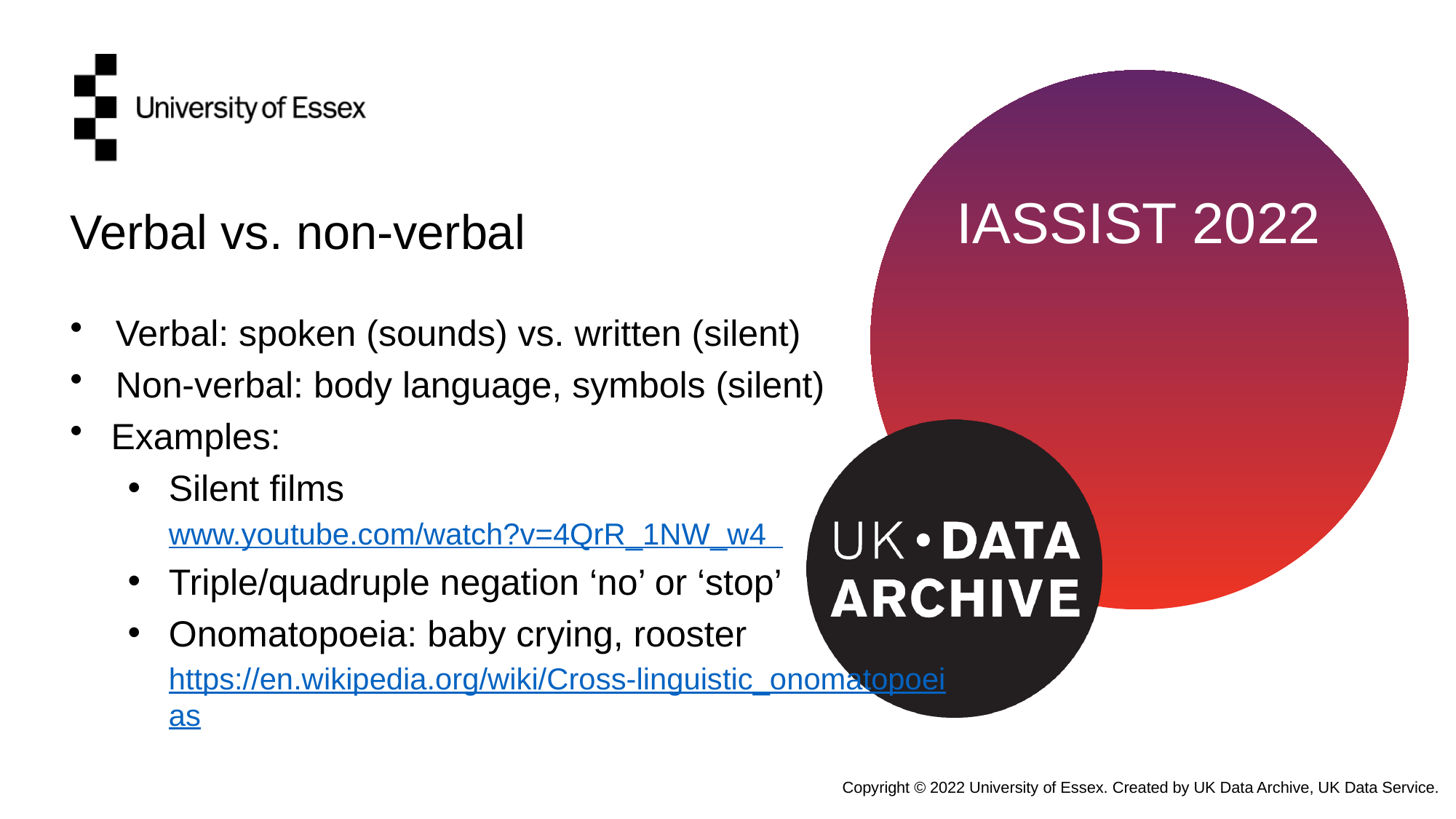

Verbal vs. non-verbal

Verbal: spoken (sounds) vs. written (silent)
Non-verbal: body language, symbols (silent)
Examples:
Silent films
www.youtube.com/watch?v=4QrR_1NW_w4
Triple/quadruple negation ‘no’ or ‘stop’
Onomatopoeia: baby crying, rooster
https://en.wikipedia.org/wiki/Cross-linguistic_onomatopoeias

Copyright © 2022 University of Essex. Created by UK Data Archive, UK Data Service.